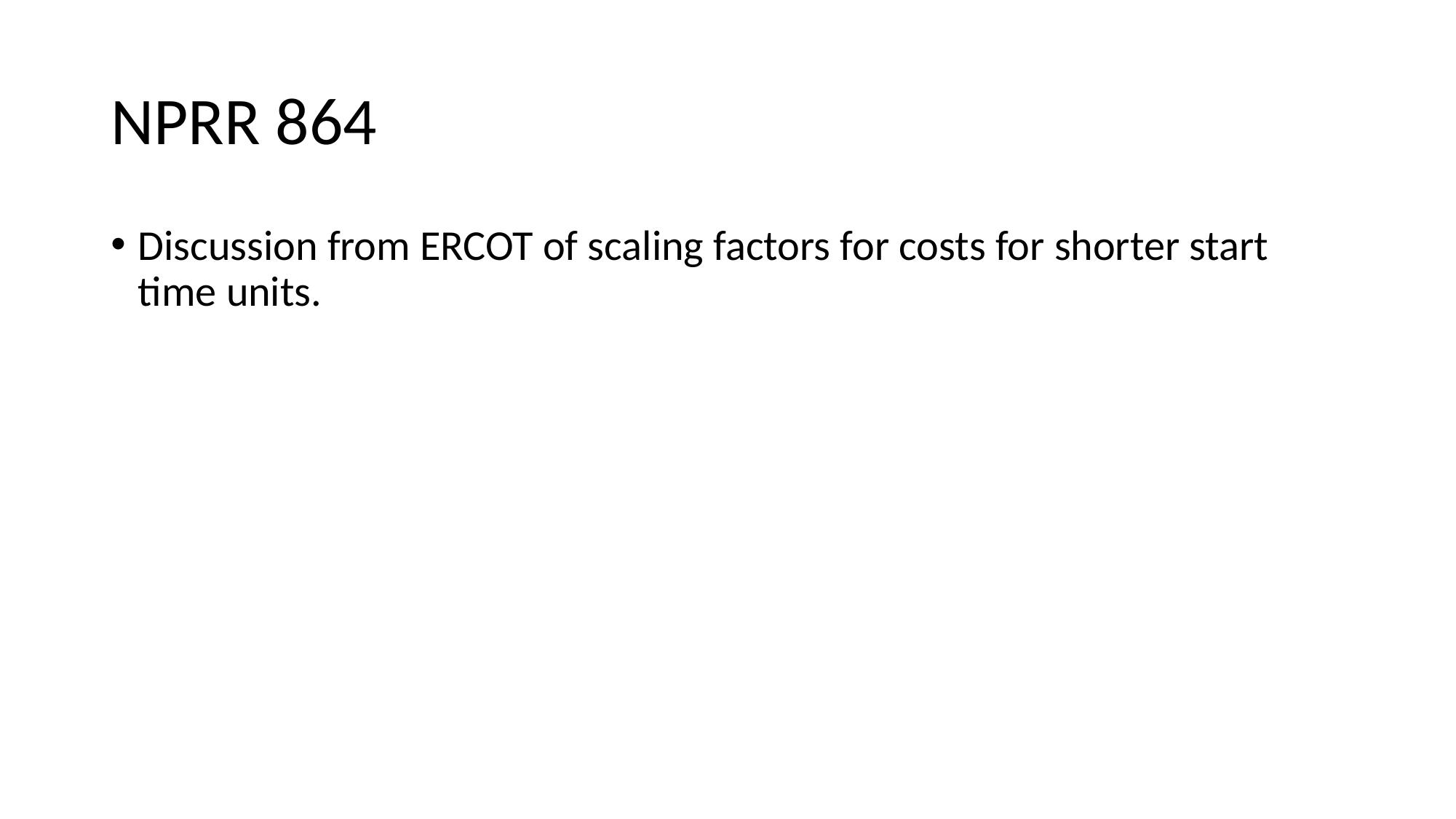

# NPRR 864
Discussion from ERCOT of scaling factors for costs for shorter start time units.